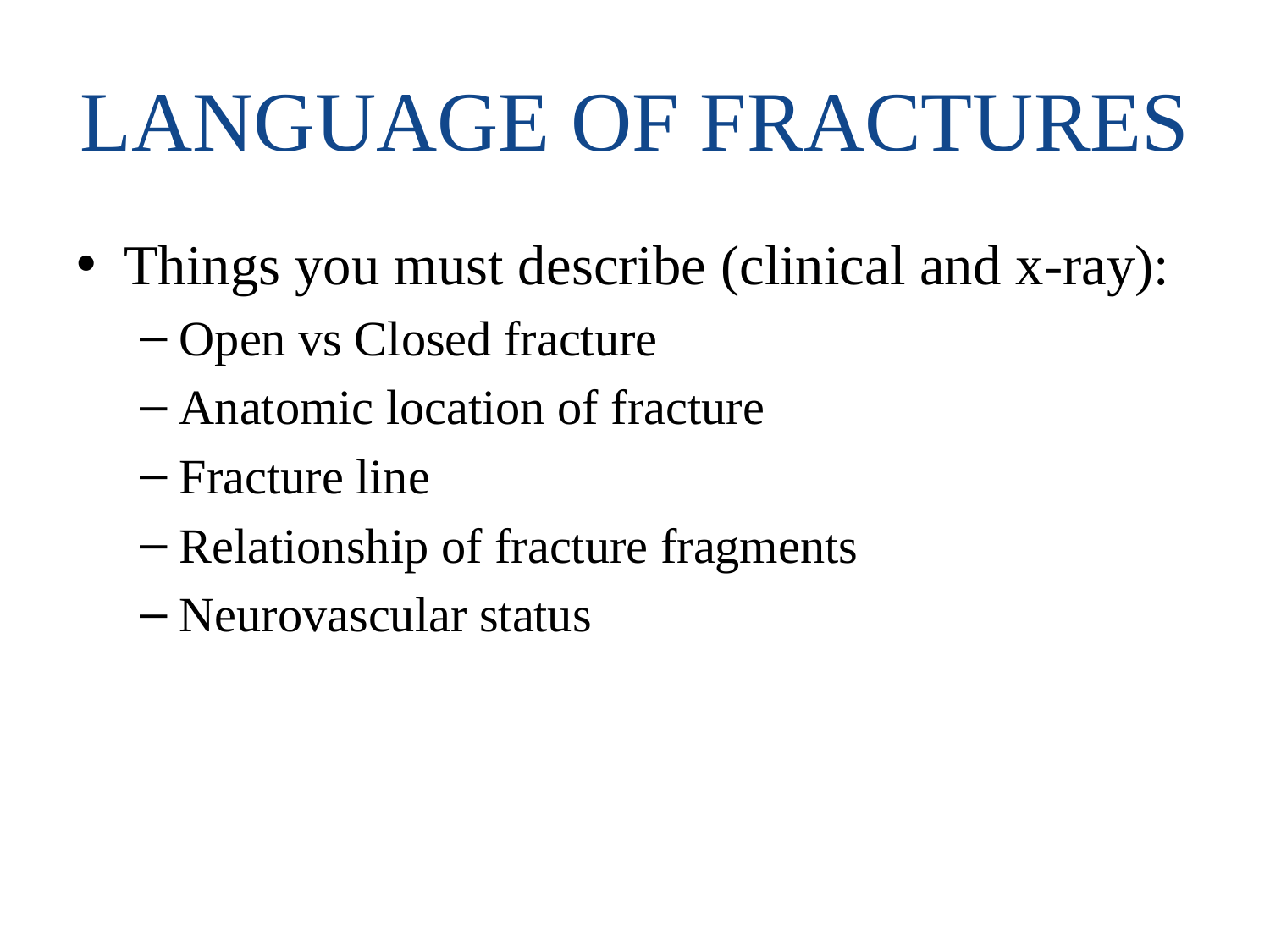

# LANGUAGE OF FRACTURES
Things you must describe (clinical and x-ray):
Open vs Closed fracture
Anatomic location of fracture
Fracture line
Relationship of fracture fragments
Neurovascular status